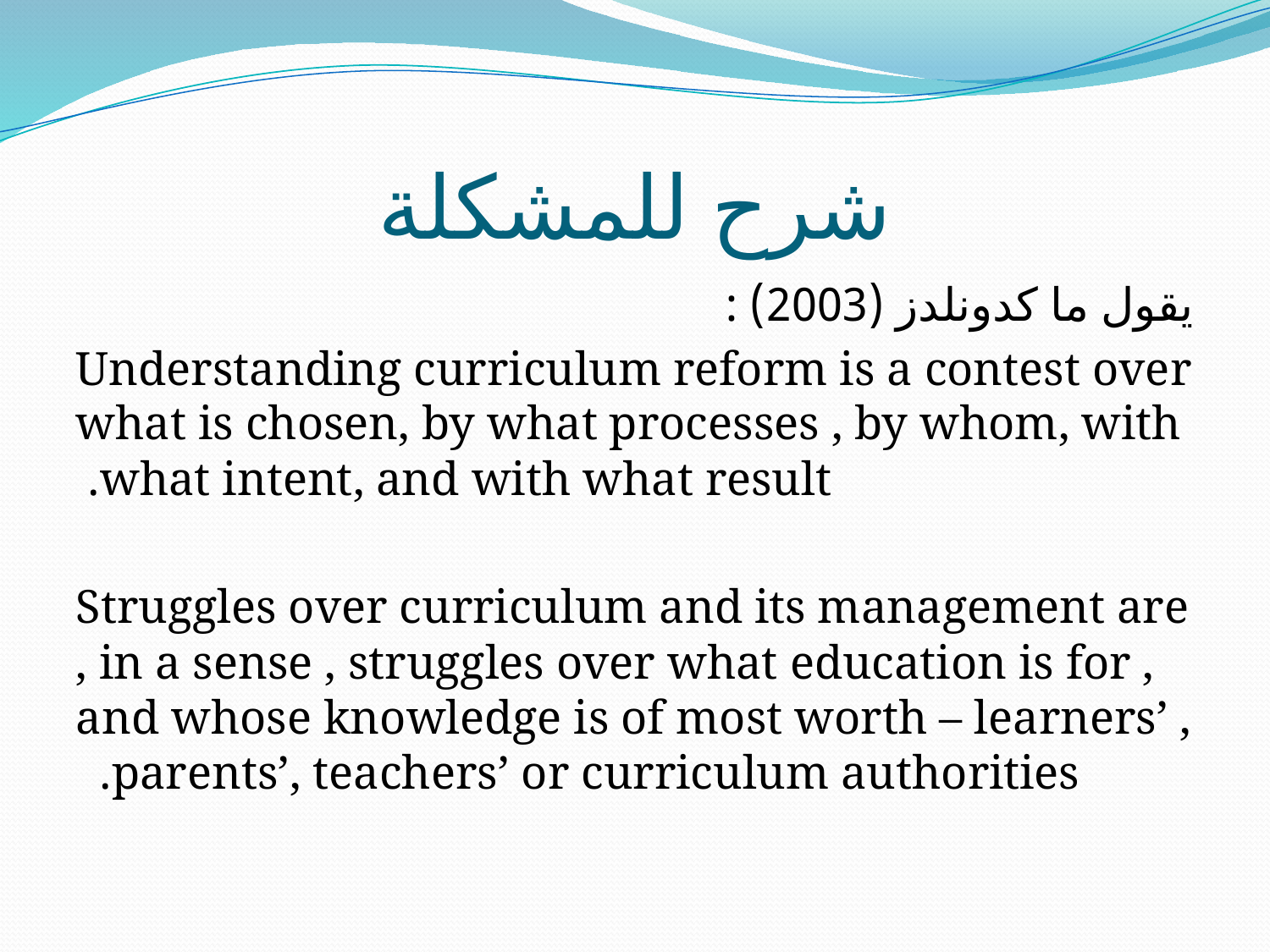

# شرح للمشكلة
يقول ما كدونلدز (2003) :
Understanding curriculum reform is a contest over what is chosen, by what processes , by whom, with what intent, and with what result.

Struggles over curriculum and its management are , in a sense , struggles over what education is for , and whose knowledge is of most worth – learners’ , parents’, teachers’ or curriculum authorities.